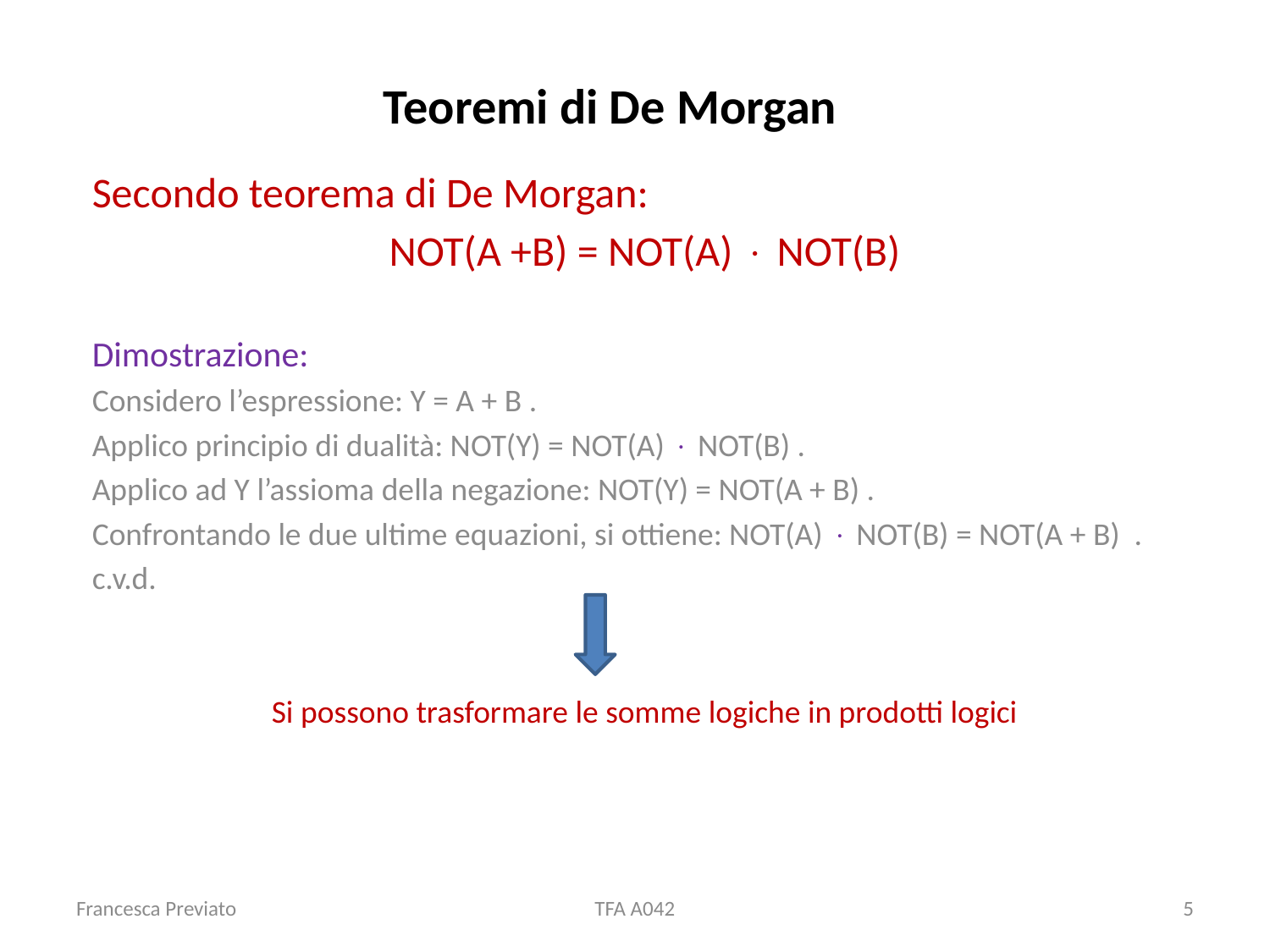

# Teoremi di De Morgan
Secondo teorema di De Morgan:
NOT(A +B) = NOT(A) ⋅ NOT(B)

Dimostrazione:
Considero l’espressione: Y = A + B .
Applico principio di dualità: NOT(Y) = NOT(A) ⋅ NOT(B) .
Applico ad Y l’assioma della negazione: NOT(Y) = NOT(A + B) .
Confrontando le due ultime equazioni, si ottiene: NOT(A) ⋅ NOT(B) = NOT(A + B)  .
c.v.d.

Si possono trasformare le somme logiche in prodotti logici

Francesca Previato
TFA A042
5